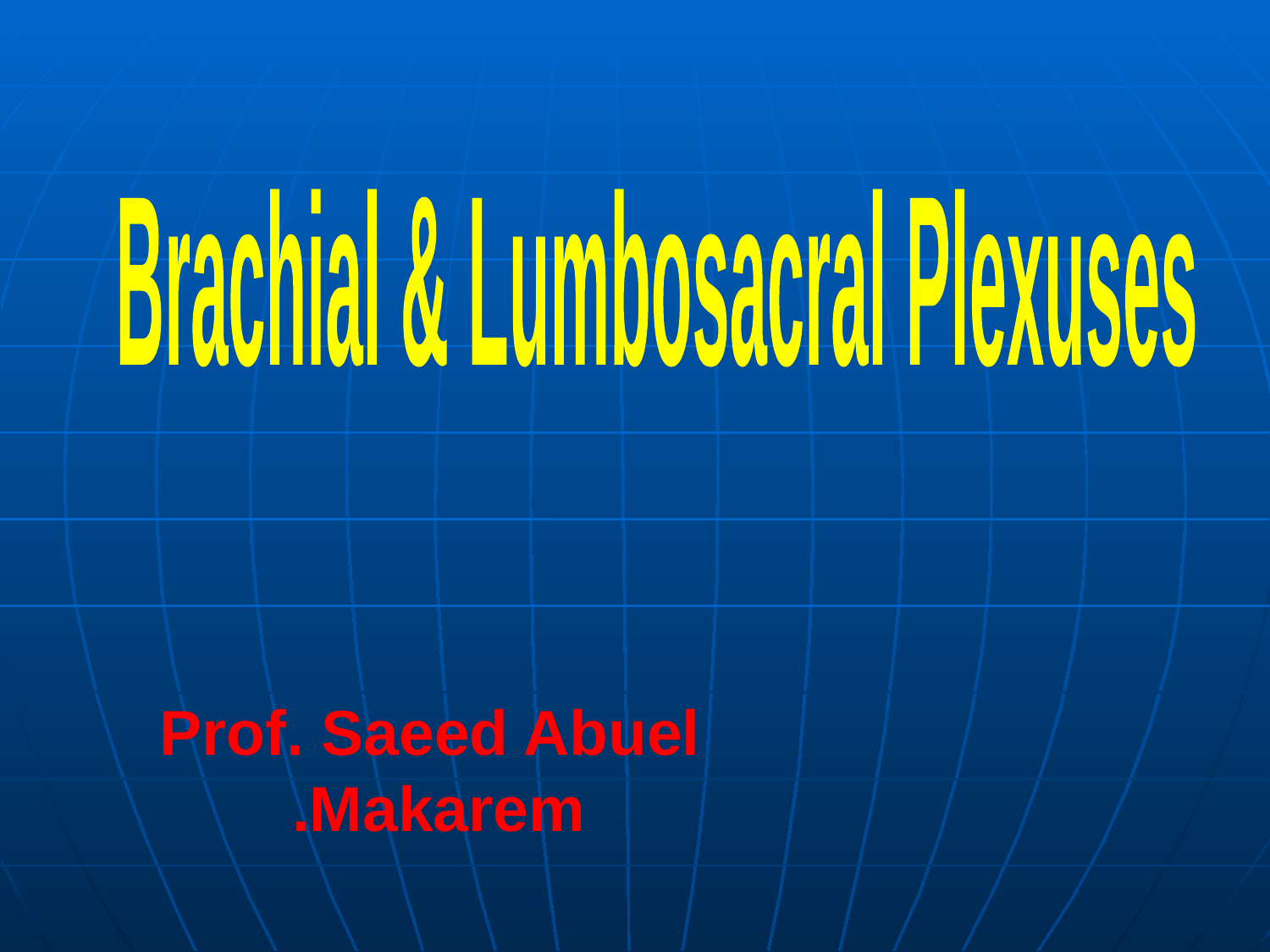

Brachial & Lumbosacral Plexuses
Prof. Saeed Abuel Makarem.